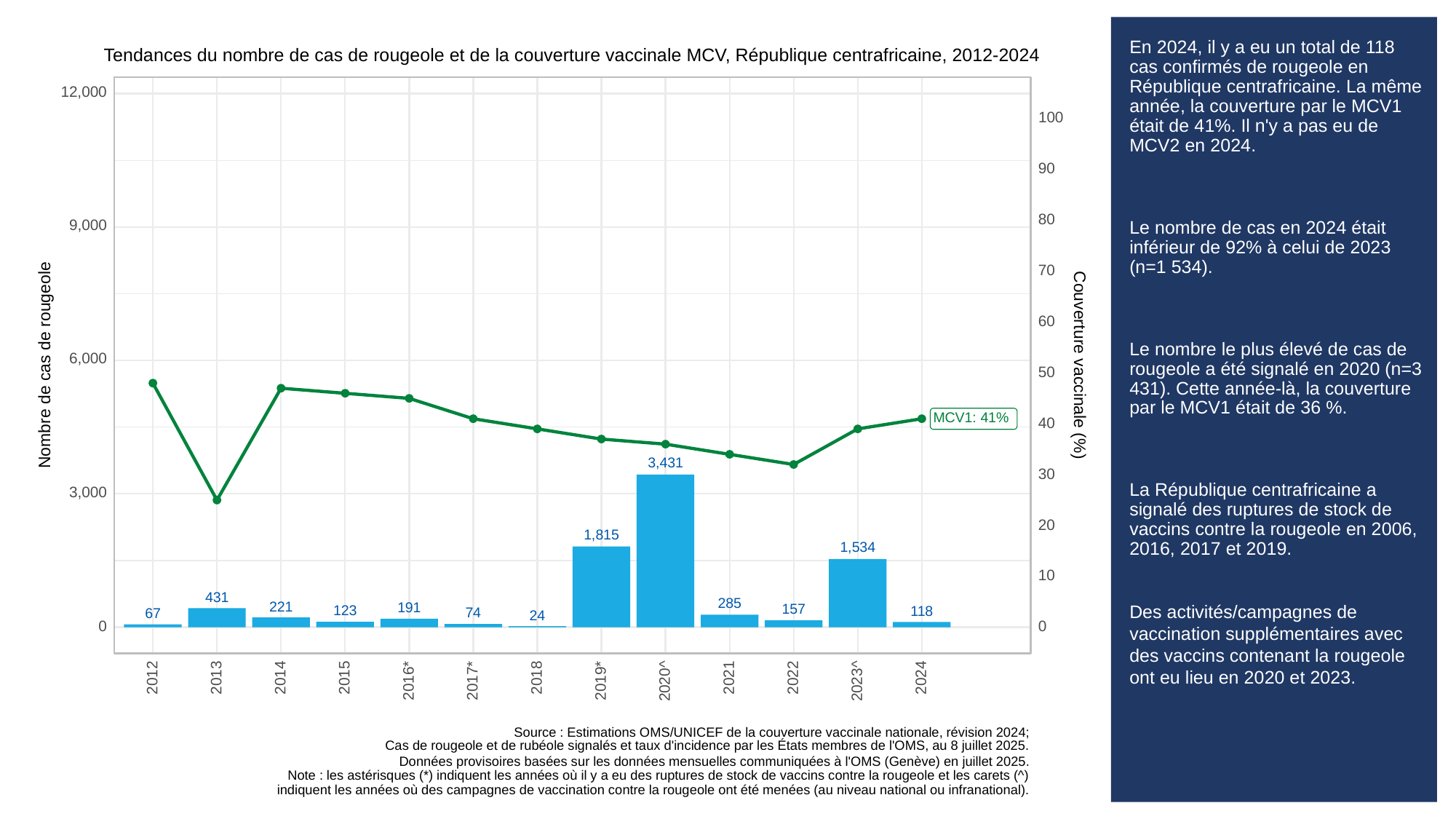

# En 2024, il y a eu un total de 118 cas confirmés de rougeole en République centrafricaine. La même année, la couverture par le MCV1 était de 41%. Il n'y a pas eu de MCV2 en 2024.

Le nombre de cas en 2024 était inférieur de 92% à celui de 2023 (n=1 534).

Le nombre le plus élevé de cas de rougeole a été signalé en 2020 (n=3 431). Cette année-là, la couverture par le MCV1 était de 36 %.

La République centrafricaine a signalé des ruptures de stock de vaccins contre la rougeole en 2006, 2016, 2017 et 2019.

Des activités/campagnes de vaccination supplémentaires avec des vaccins contenant la rougeole ont eu lieu en 2020 et 2023.

Tendances du nombre de cas de rougeole et de la couverture vaccinale MCV, République centrafricaine, 2012-2024

12,000

100

90
80
9,000

70

60
6,000
Couverture vaccinale (%)
Nombre de cas de rougeole

50

MCV1: 41%

40

3,431

30

3,000

20
1,815
1,534

10
431
285
221
191
157
123
118

74
67
24

0
0

2013
2012
2014
2015
2018
2021
2022
2024
2016*
2017*
2019*
2023^
2020^
Source : Estimations OMS/UNICEF de la couverture vaccinale nationale, révision 2024;
Cas de rougeole et de rubéole signalés et taux d'incidence par les États membres de l'OMS, au 8 juillet 2025.
Données provisoires basées sur les données mensuelles communiquées à l'OMS (Genève) en juillet 2025.
Note : les astérisques (*) indiquent les années où il y a eu des ruptures de stock de vaccins contre la rougeole et les carets (^)
indiquent les années où des campagnes de vaccination contre la rougeole ont été menées (au niveau national ou infranational).